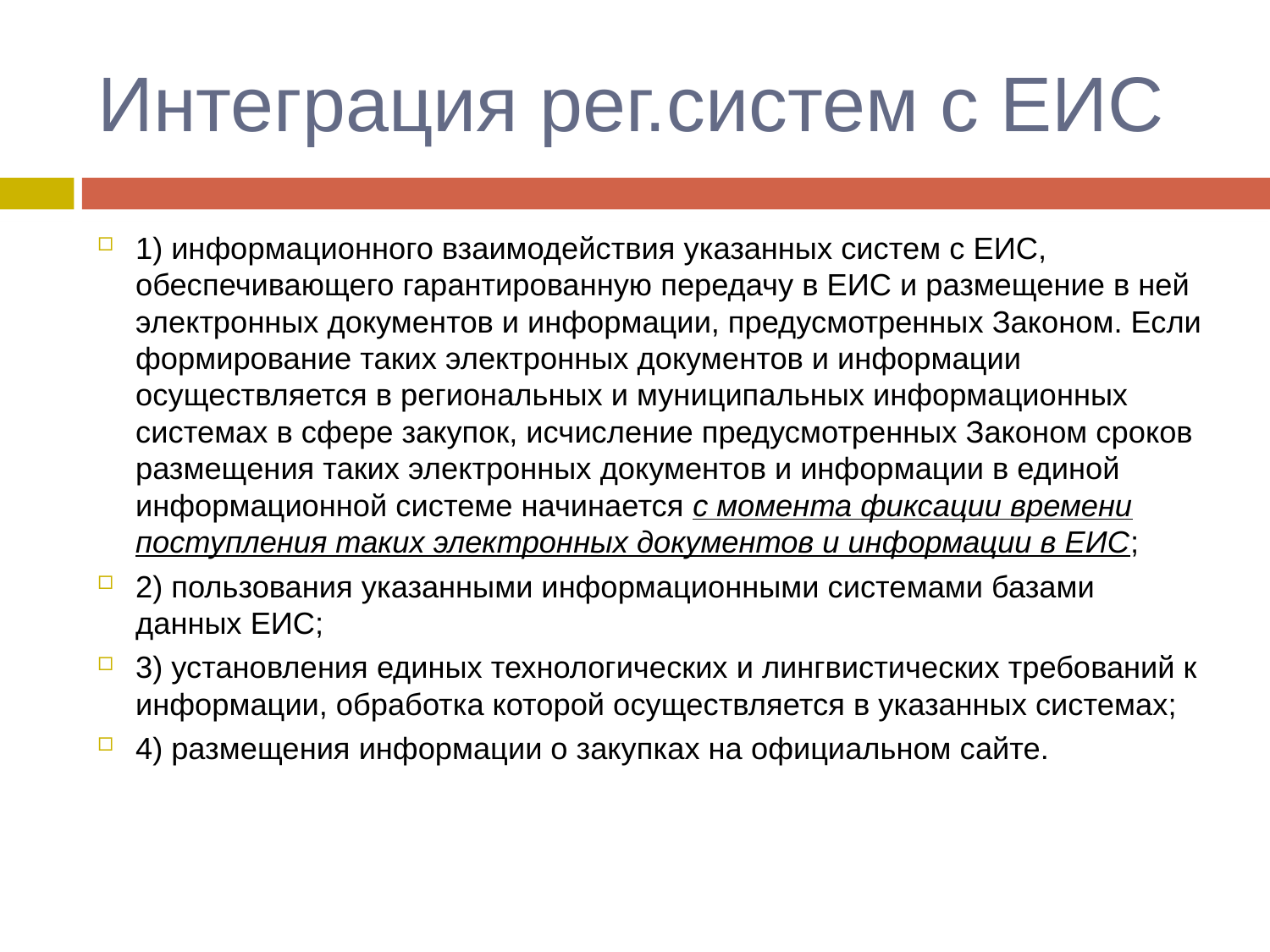

# Интеграция рег.систем с ЕИС
1) информационного взаимодействия указанных систем с ЕИС, обеспечивающего гарантированную передачу в ЕИС и размещение в ней электронных документов и информации, предусмотренных Законом. Если формирование таких электронных документов и информации осуществляется в региональных и муниципальных информационных системах в сфере закупок, исчисление предусмотренных Законом сроков размещения таких электронных документов и информации в единой информационной системе начинается с момента фиксации времени поступления таких электронных документов и информации в ЕИС;
2) пользования указанными информационными системами базами данных ЕИС;
3) установления единых технологических и лингвистических требований к информации, обработка которой осуществляется в указанных системах;
4) размещения информации о закупках на официальном сайте.